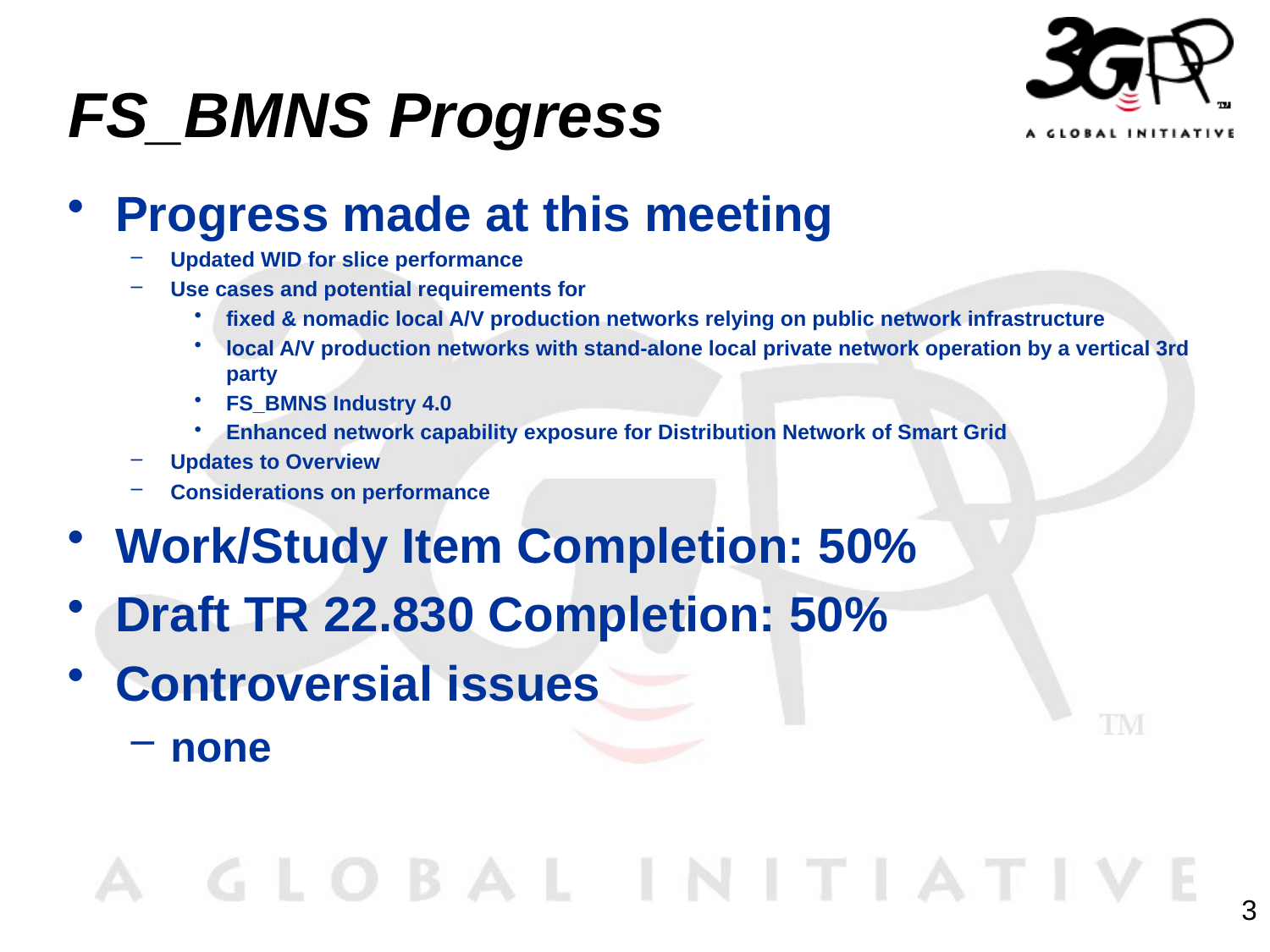

# FS_BMNS Progress
Progress made at this meeting
Updated WID for slice performance
Use cases and potential requirements for
fixed & nomadic local A/V production networks relying on public network infrastructure
local A/V production networks with stand-alone local private network operation by a vertical 3rd party
FS_BMNS Industry 4.0
Enhanced network capability exposure for Distribution Network of Smart Grid
Updates to Overview
Considerations on performance
Work/Study Item Completion: 50%
Draft TR 22.830 Completion: 50%
Controversial issues
none
3